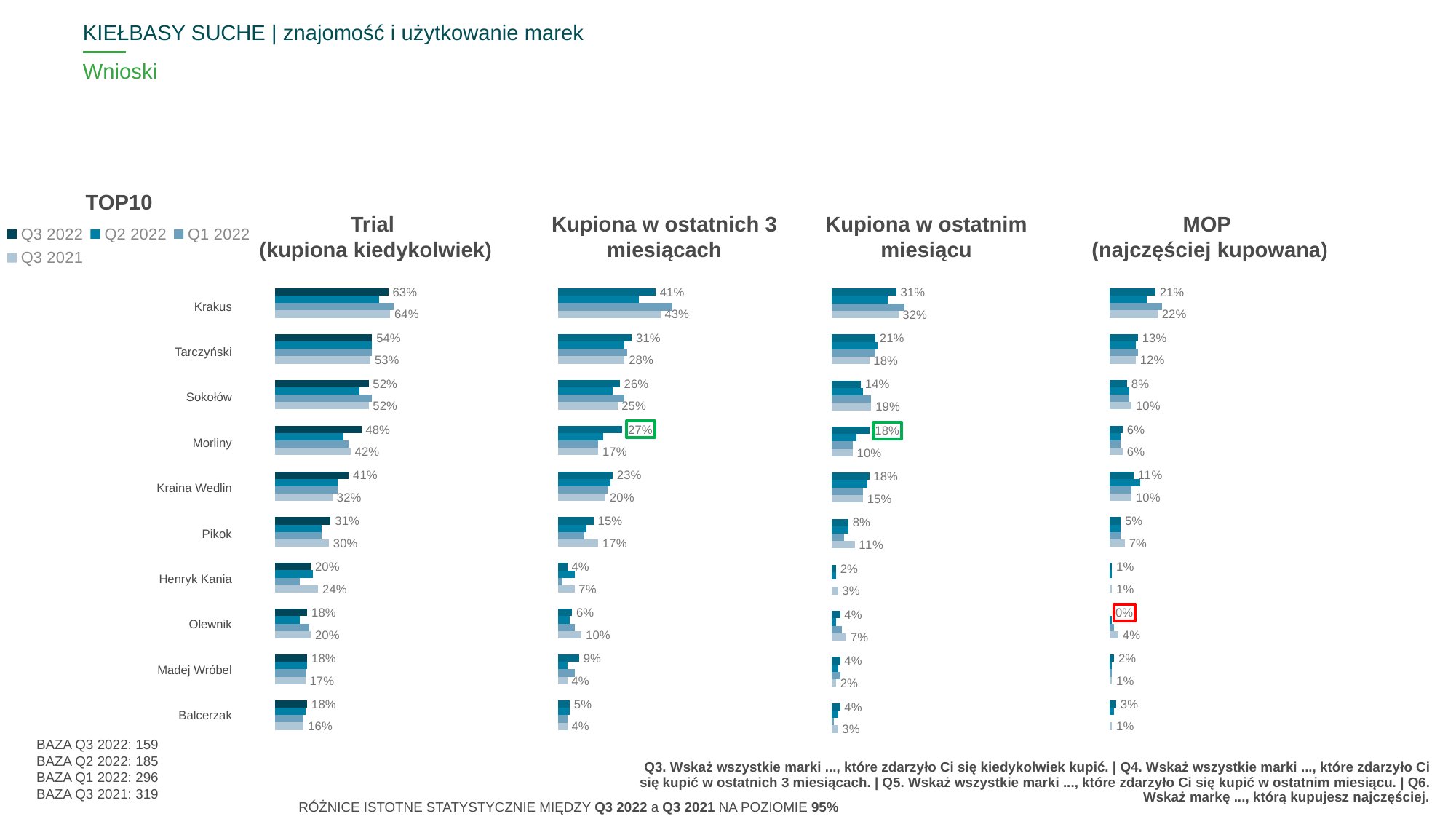

KIEŁBASY SUCHE | znajomość i użytkowanie marek
# Wnioski
TOP10
Trial
(kupiona kiedykolwiek)
Kupiona w ostatnich 3 miesiącach
Kupiona w ostatnim miesiącu
MOP
(najczęściej kupowana)

### Chart

| Category | Q3 2022 | Q2 2022 | Q1 2022 | Q3 2021 |
|---|---|---|---|---|
|  | None | None | None | None |
|  | None | None | None | None |
|  | None | None | None | None |
|  | None | None | None | None |
|  | None | None | None | None |
|  | None | None | None | None |
|  | None | None | None | None |
| ^DELROW^ |
| --- |
| Krakus |
| Tarczyński |
| Sokołów |
| Morliny |
| Kraina Wedlin |
| Pikok |
| Henryk Kania |
| Olewnik |
| Madej Wróbel |
| Balcerzak |

### Chart

| Category | Q3 2022 | Q2 2022 | Q1 2022 | Q3 2021 |
|---|---|---|---|---|
| Krakus | 0.63 | 0.58 | 0.66 | 0.64 |
| Tarczyński | 0.54 | 0.54 | 0.54 | 0.53 |
| Sokołów | 0.52 | 0.47 | 0.54 | 0.52 |
| Morliny | 0.48 | 0.38 | 0.41 | 0.42 |
| Kraina Wedlin | 0.41 | 0.35 | 0.35 | 0.32 |
| Pikok | 0.31 | 0.26 | 0.26 | 0.3 |
| Henryk Kania | 0.2 | 0.21 | 0.14 | 0.24 |
| Olewnik | 0.18 | 0.14 | 0.19 | 0.2 |
| Madej Wróbel | 0.18 | 0.18 | 0.17 | 0.17 |
| Balcerzak | 0.18 | 0.17 | 0.16 | 0.16 |

### Chart

| Category | Q3 2022 | Q2 2022 | Q1 2022 | Q3 2021 |
|---|---|---|---|---|
| Krakus | 0.31 | 0.27 | 0.35 | 0.32 |
| Tarczyński | 0.21 | 0.22 | 0.21 | 0.18 |
| Sokołów | 0.14 | 0.15 | 0.19 | 0.19 |
| Morliny | 0.18 | 0.12 | 0.1 | 0.1 |
| Kraina Wedlin | 0.18 | 0.17 | 0.15 | 0.15 |
| Pikok | 0.08 | 0.08 | 0.06 | 0.11 |
| Henryk Kania | 0.02 | 0.02 | 0.0 | 0.03 |
| Olewnik | 0.04 | 0.02 | 0.05 | 0.07 |
| Madej Wróbel | 0.04 | 0.03 | 0.04 | 0.02 |
| Balcerzak | 0.04 | 0.03 | 0.01 | 0.03 |

### Chart

| Category | Q3 2022 | Q2 2022 | Q1 2022 | Q3 2021 |
|---|---|---|---|---|
| Krakus | 0.21 | 0.17 | 0.24 | 0.22 |
| Tarczyński | 0.13 | 0.12 | 0.13 | 0.12 |
| Sokołów | 0.08 | 0.09 | 0.09 | 0.1 |
| Morliny | 0.06 | 0.05 | 0.05 | 0.06 |
| Kraina Wedlin | 0.11 | 0.14 | 0.1 | 0.1 |
| Pikok | 0.05 | 0.05 | 0.05 | 0.07 |
| Henryk Kania | 0.01 | 0.01 | 0.0 | 0.01 |
| Olewnik | 0.0 | 0.01 | 0.02 | 0.04 |
| Madej Wróbel | 0.02 | 0.01 | 0.01 | 0.01 |
| Balcerzak | 0.03 | 0.02 | 0.0 | 0.01 |

### Chart

| Category | Q3 2022 | Q2 2022 | Q1 2022 | Q3 2021 |
|---|---|---|---|---|
| Krakus | 0.41 | 0.34 | 0.48 | 0.43 |
| Tarczyński | 0.31 | 0.28 | 0.29 | 0.28 |
| Sokołów | 0.26 | 0.23 | 0.28 | 0.25 |
| Morliny | 0.27 | 0.19 | 0.17 | 0.17 |
| Kraina Wedlin | 0.23 | 0.22 | 0.21 | 0.2 |
| Pikok | 0.15 | 0.12 | 0.11 | 0.17 |
| Henryk Kania | 0.04 | 0.07 | 0.02 | 0.07 |
| Olewnik | 0.06 | 0.05 | 0.07 | 0.1 |
| Madej Wróbel | 0.09 | 0.04 | 0.07 | 0.04 |
| Balcerzak | 0.05 | 0.05 | 0.04 | 0.04 |
BAZA Q3 2022: 159
BAZA Q2 2022: 185
BAZA Q1 2022: 296
BAZA Q3 2021: 319
Q3. Wskaż wszystkie marki ..., które zdarzyło Ci się kiedykolwiek kupić. | Q4. Wskaż wszystkie marki ..., które zdarzyło Ci się kupić w ostatnich 3 miesiącach. | Q5. Wskaż wszystkie marki ..., które zdarzyło Ci się kupić w ostatnim miesiącu. | Q6. Wskaż markę ..., którą kupujesz najczęściej.
RÓŻNICE ISTOTNE STATYSTYCZNIE MIĘDZY Q3 2022 a Q3 2021 NA POZIOMIE 95%